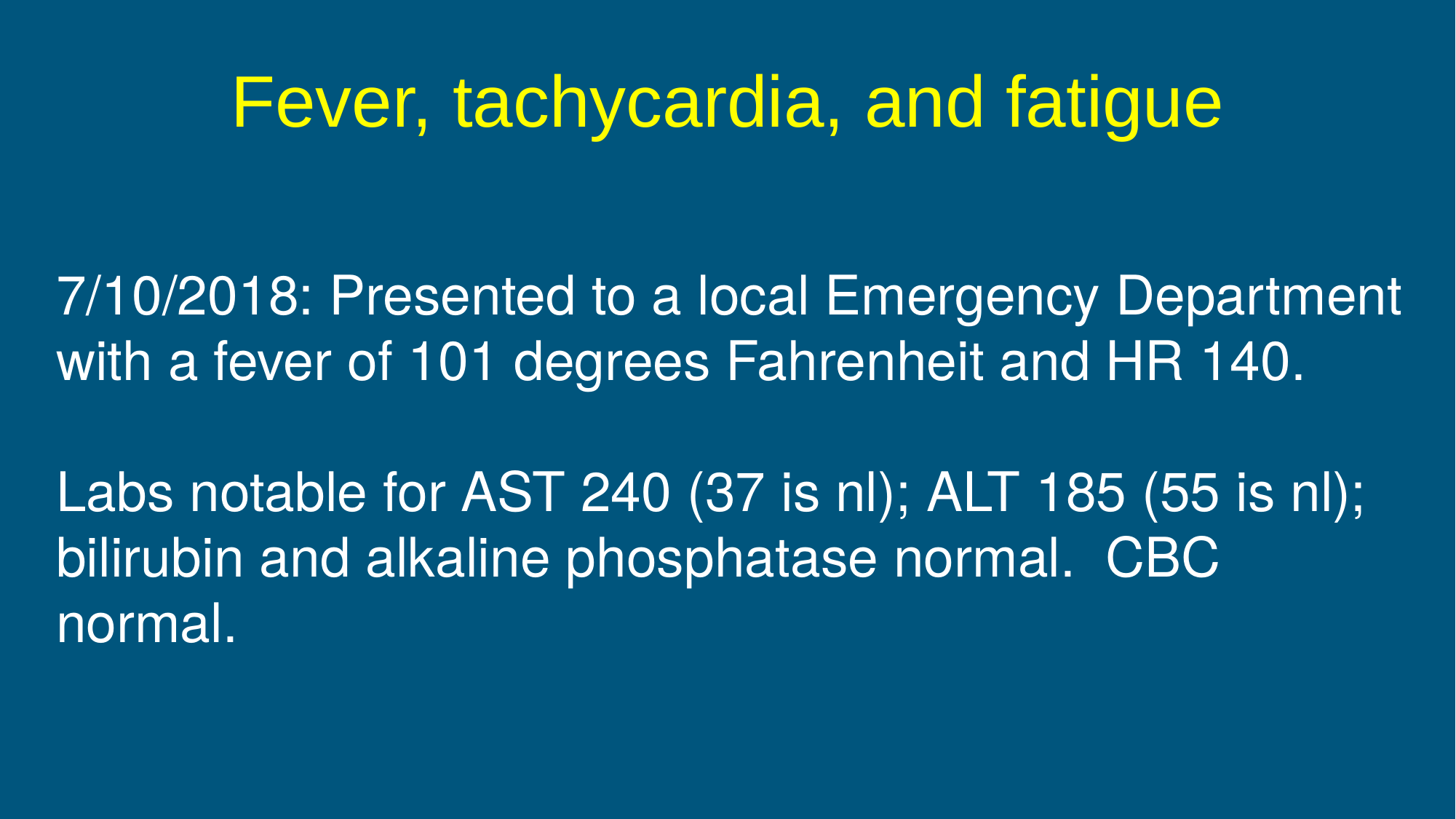

# Fever, tachycardia, and fatigue

7/10/2018: Presented to a local Emergency Department with a fever of 101 degrees Fahrenheit and HR 140.

Labs notable for AST 240 (37 is nl); ALT 185 (55 is nl); bilirubin and alkaline phosphatase normal.  CBC normal.